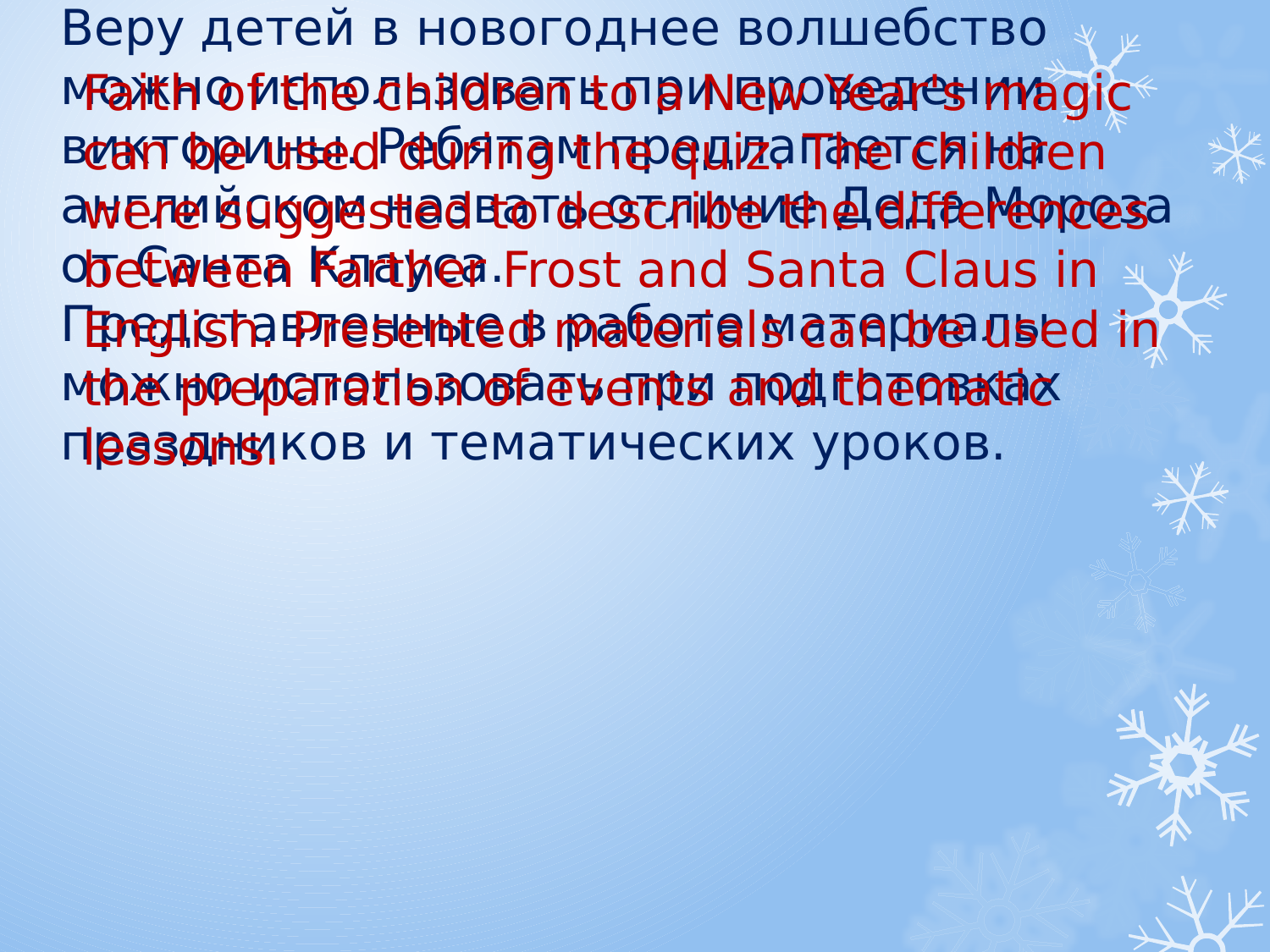

Faith of the children to a New Year's magic can be used during the quiz. The children were suggested to describe the differences between Farther Frost and Santa Claus in English. Presented materials can be used in the preparation of events and thematic lessons.
Веру детей в новогоднее волшебство можно использовать при проведении викторины. Ребятам предлагается на английском назвать отличие Деда Мороза от Санта Клауса.
Представленные в работе материалы можно использовать при подготовках праздников и тематических уроков.